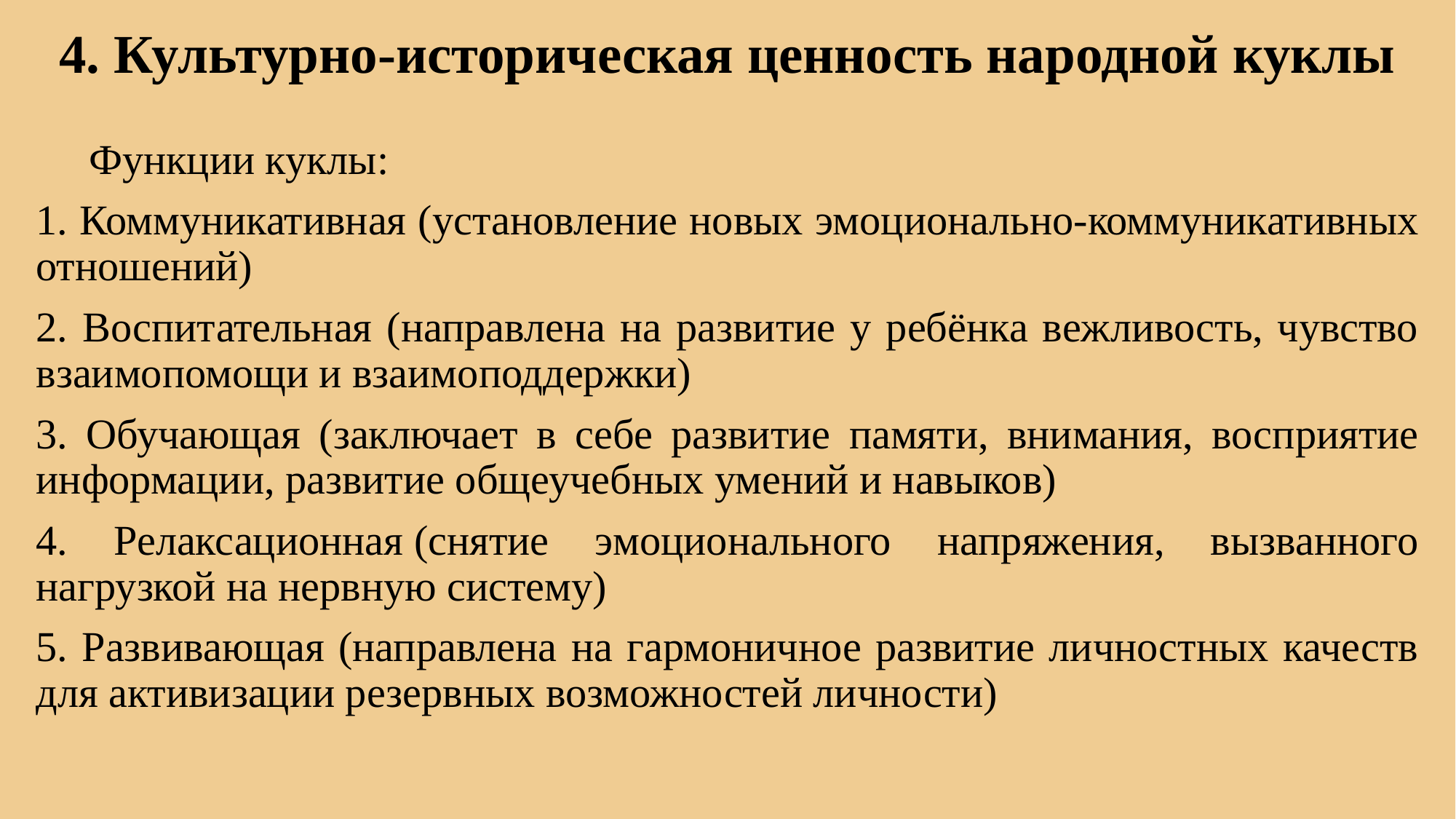

# 4. Культурно-историческая ценность народной куклы
     Функции куклы:
1. Коммуникативная (установление новых эмоционально-коммуникативных отношений)
2. Воспитательная (направлена на развитие у ребёнка вежливость, чувство взаимопомощи и взаимоподдержки)
3. Обучающая (заключает в себе развитие памяти, внимания, восприятие информации, развитие общеучебных умений и навыков)
4. Релаксационная (снятие эмоционального напряжения, вызванного нагрузкой на нервную систему)
5. Развивающая (направлена на гармоничное развитие личностных качеств для активизации резервных возможностей личности)